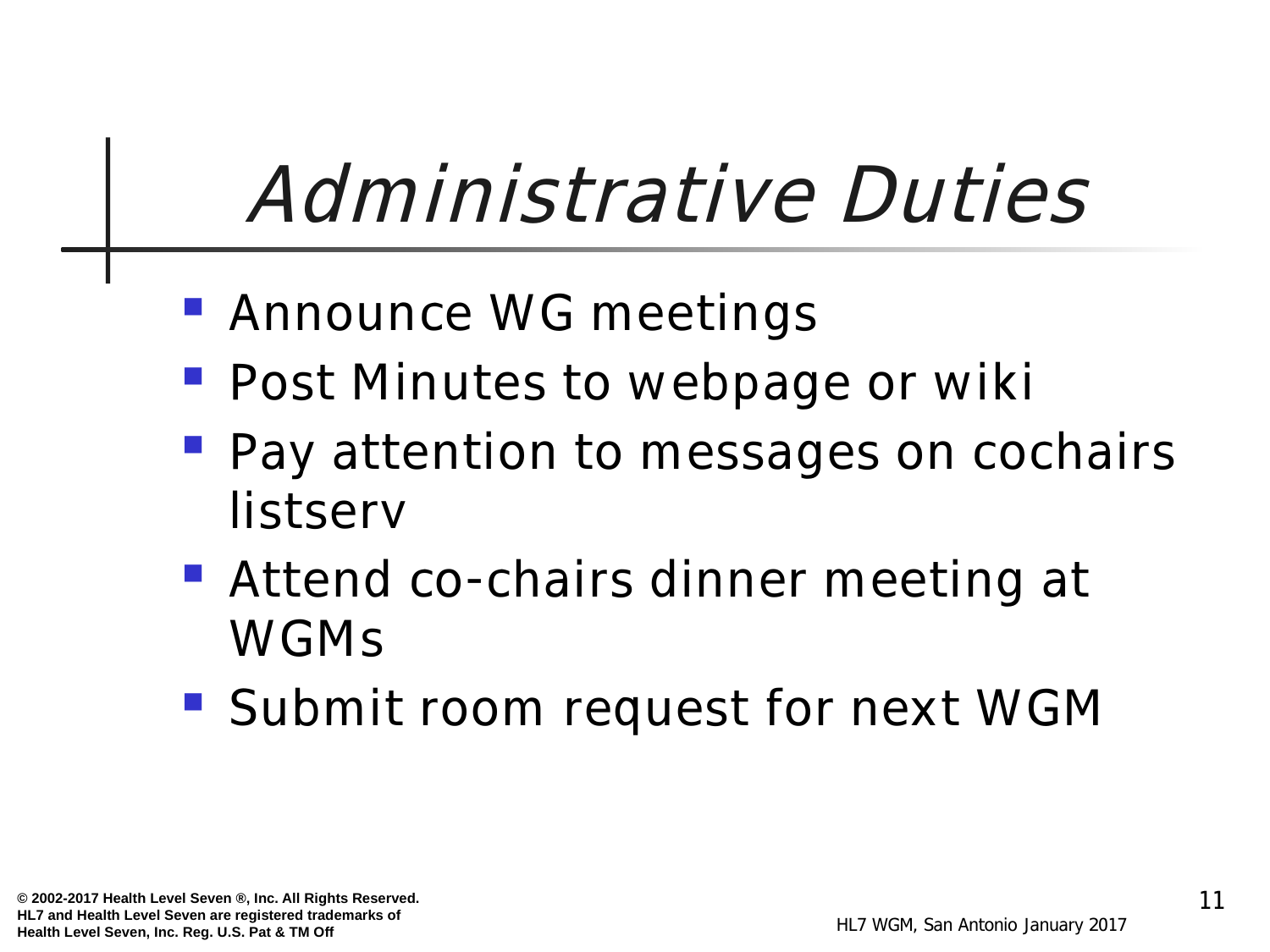

# Administrative Duties
Announce WG meetings
Post Minutes to webpage or wiki
Pay attention to messages on cochairs listserv
Attend co-chairs dinner meeting at WGMs
Submit room request for next WGM

11